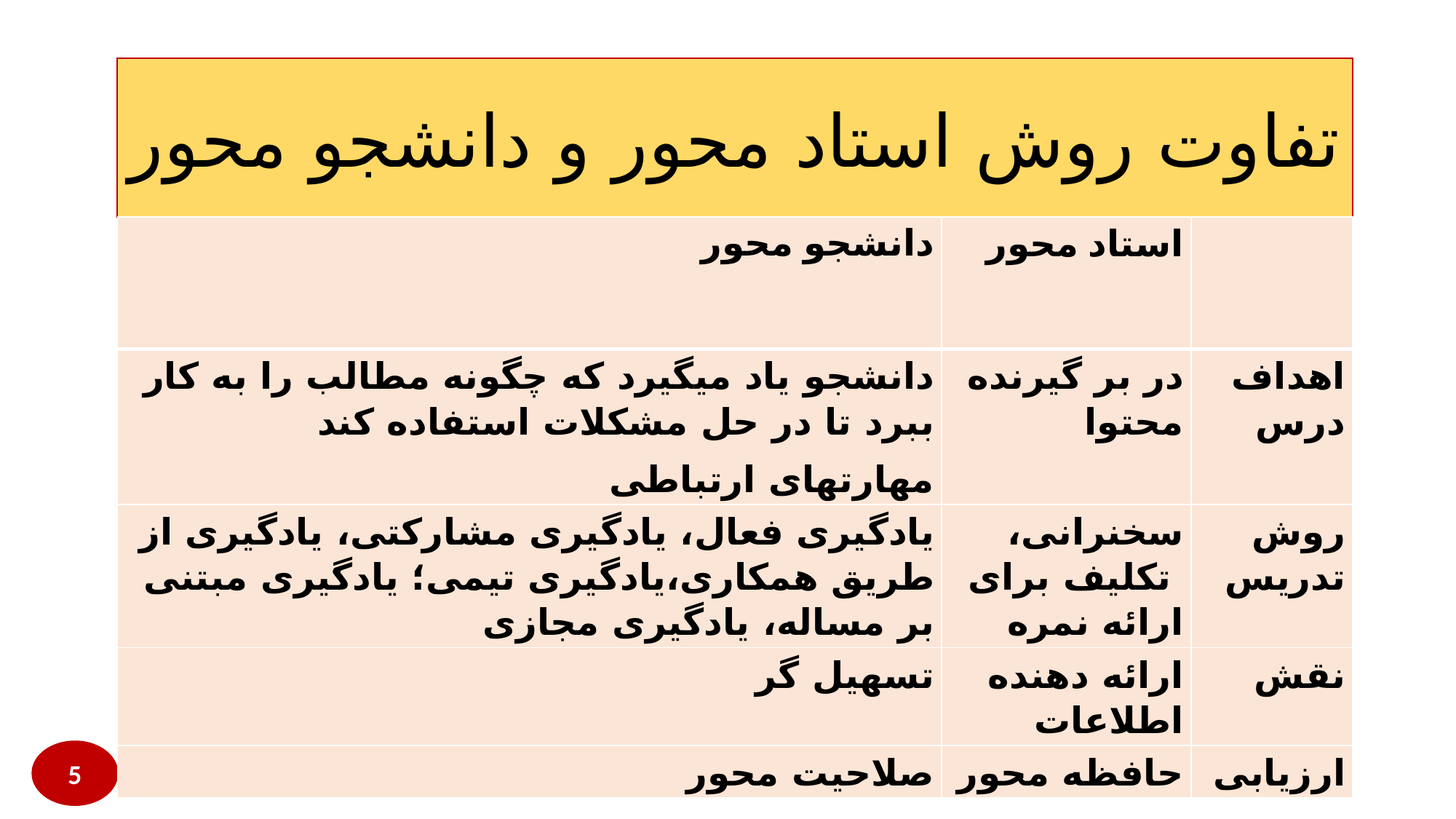

تفاوت روش استاد محور و دانشجو محور

| دانشجو محور | استاد محور |  |
| --- | --- | --- |
| دانشجو یاد میگیرد که چگونه مطالب را به کار ببرد تا در حل مشکلات استفاده کند مهارتهای ارتباطی | در بر گیرنده محتوا | اهداف درس |
| یادگیری فعال، یادگیری مشارکتی، یادگیری از طریق همکاری،یادگیری تیمی؛ یادگیری مبتنی بر مساله، یادگیری مجازی | سخنرانی،  تکلیف برای ارائه نمره | روش تدریس |
| تسهیل گر | ارائه دهنده اطلاعات | نقش |
| صلاحیت محور | حافظه محور | ارزیابی |

5